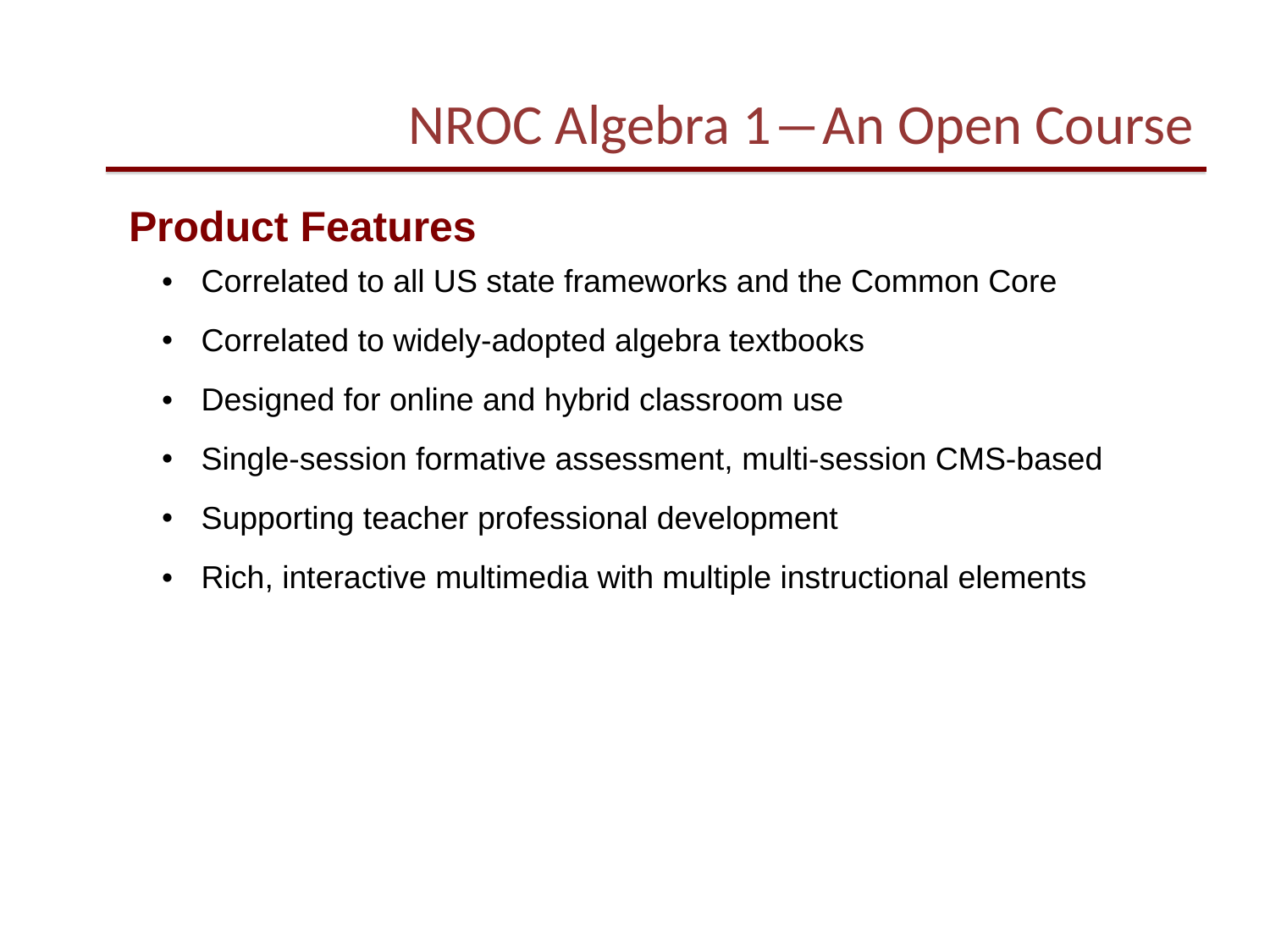

NROC Algebra 1―An Open Course
Developmental Math Curriculum
Product Features
 Correlated to all US state frameworks and the Common Core
 Correlated to widely-adopted algebra textbooks
 Designed for online and hybrid classroom use
 Single-session formative assessment, multi-session CMS-based
 Supporting teacher professional development
 Rich, interactive multimedia with multiple instructional elements